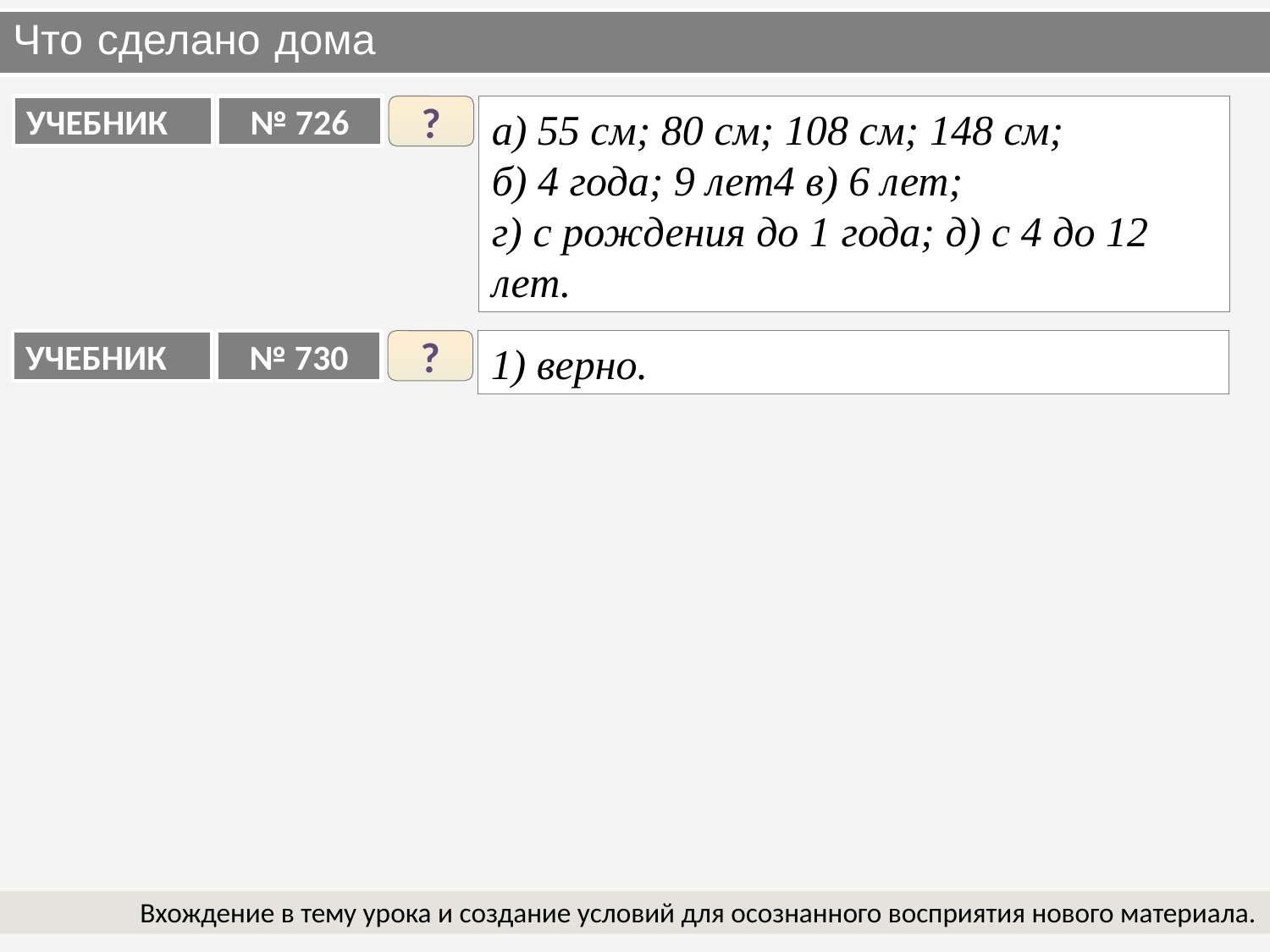

# Что сделано дома

УЧЕБНИК
№ 726
?
а) 55 см; 80 см; 108 см; 148 см;
б) 4 года; 9 лет4 в) 6 лет;
г) с рождения до 1 года; д) с 4 до 12 лет.
УЧЕБНИК
№ 730
?
1) верно.
Вхождение в тему урока и создание условий для осознанного восприятия нового материала.